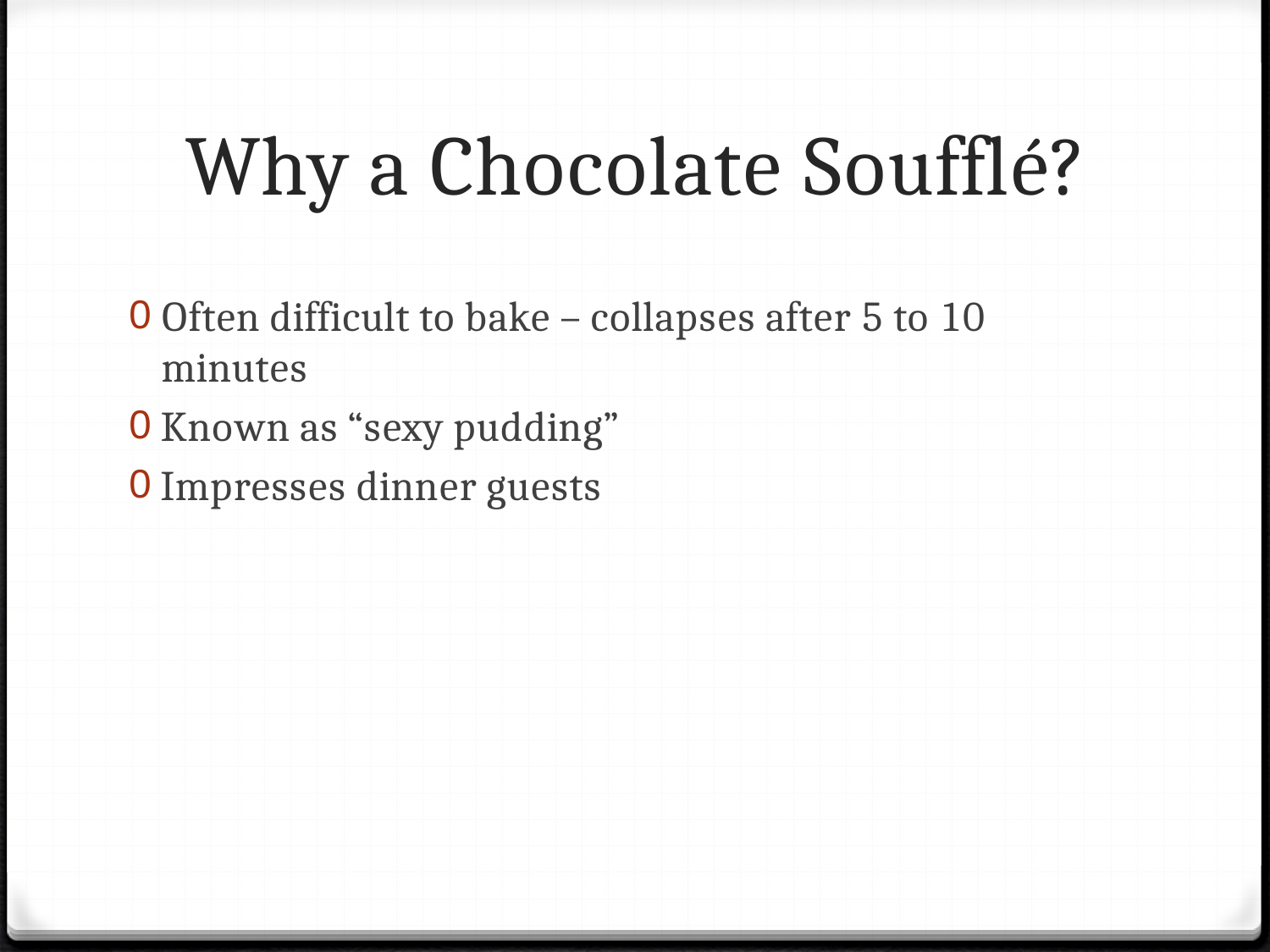

# Why a Chocolate Soufflé?
Often difficult to bake – collapses after 5 to 10 minutes
Known as “sexy pudding”
Impresses dinner guests